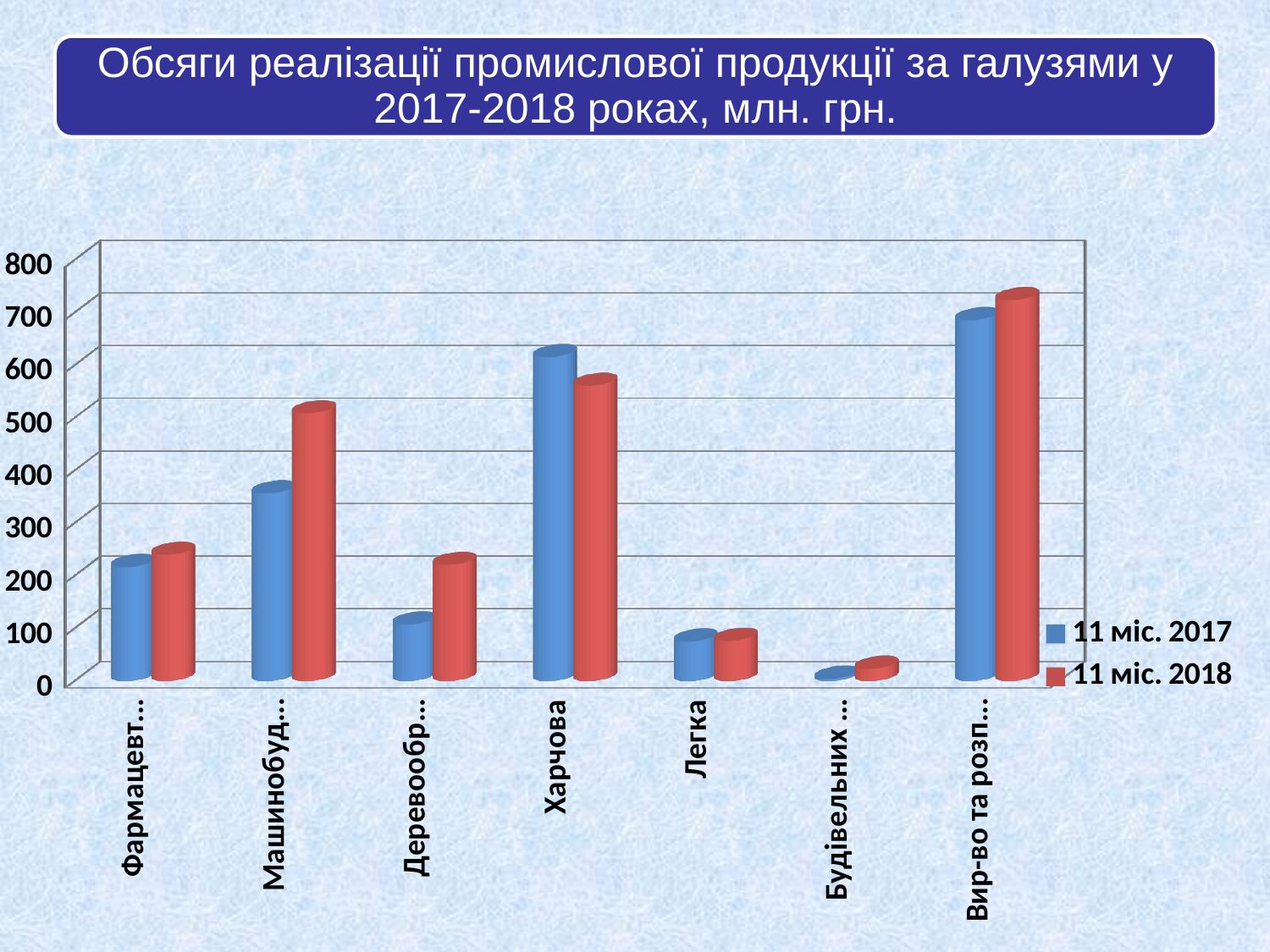

Обсяги реалізації промислової продукції за галузями у 2017-2018 роках, млн. грн.

[unsupported chart]